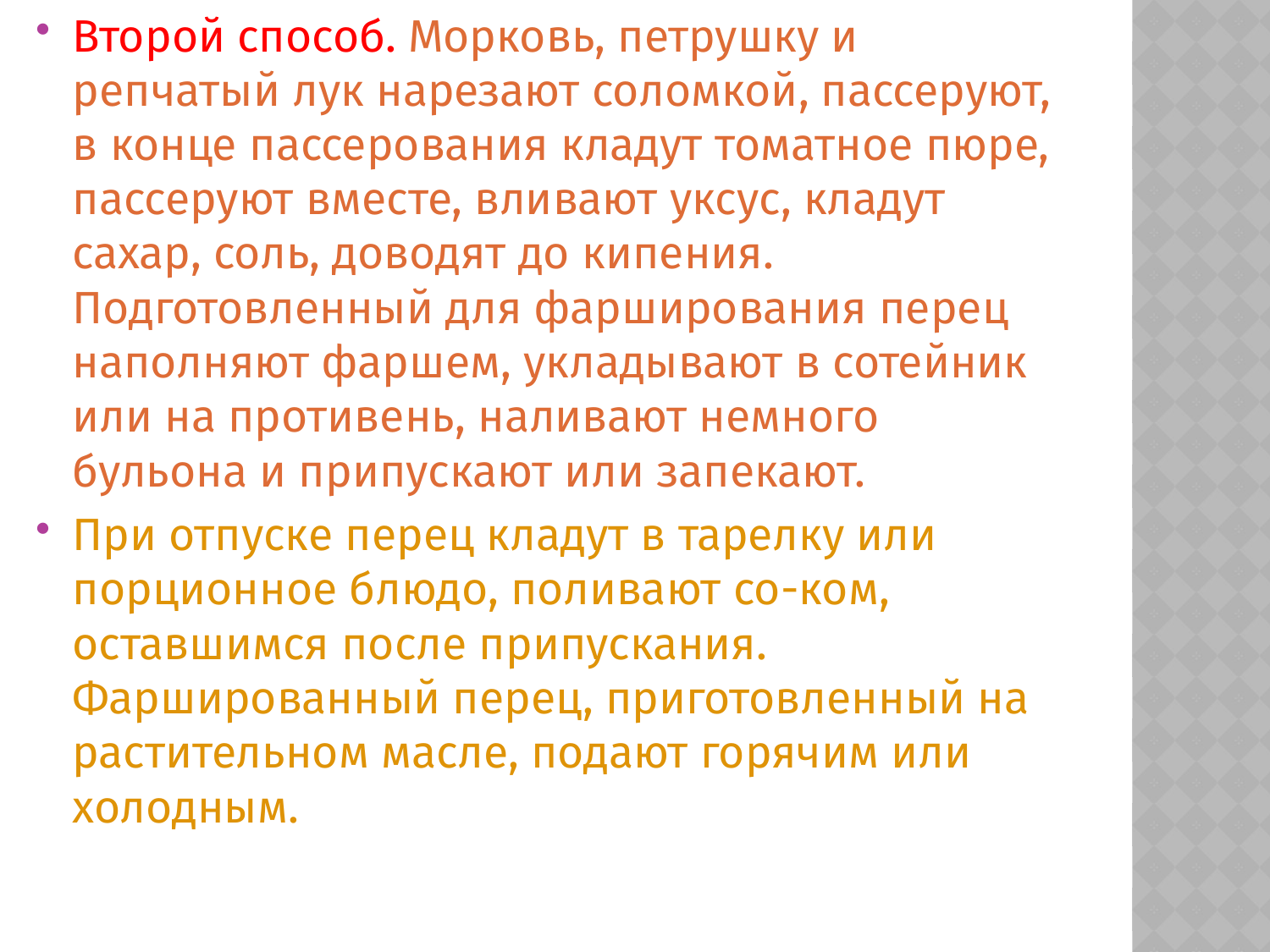

Второй способ. Морковь, петрушку и репчатый лук нарезают соломкой, пассеруют, в конце пассерования кладут томатное пюре, пассеруют вместе, вливают уксус, кладут сахар, соль, доводят до кипения. Подготовленный для фарширования перец наполняют фаршем, укладывают в сотейник или на противень, наливают немного бульона и припускают или запекают.
При отпуске перец кладут в тарелку или порционное блюдо, поливают со-ком, оставшимся после припускания. Фаршированный перец, приготовленный на растительном масле, подают горячим или холодным.